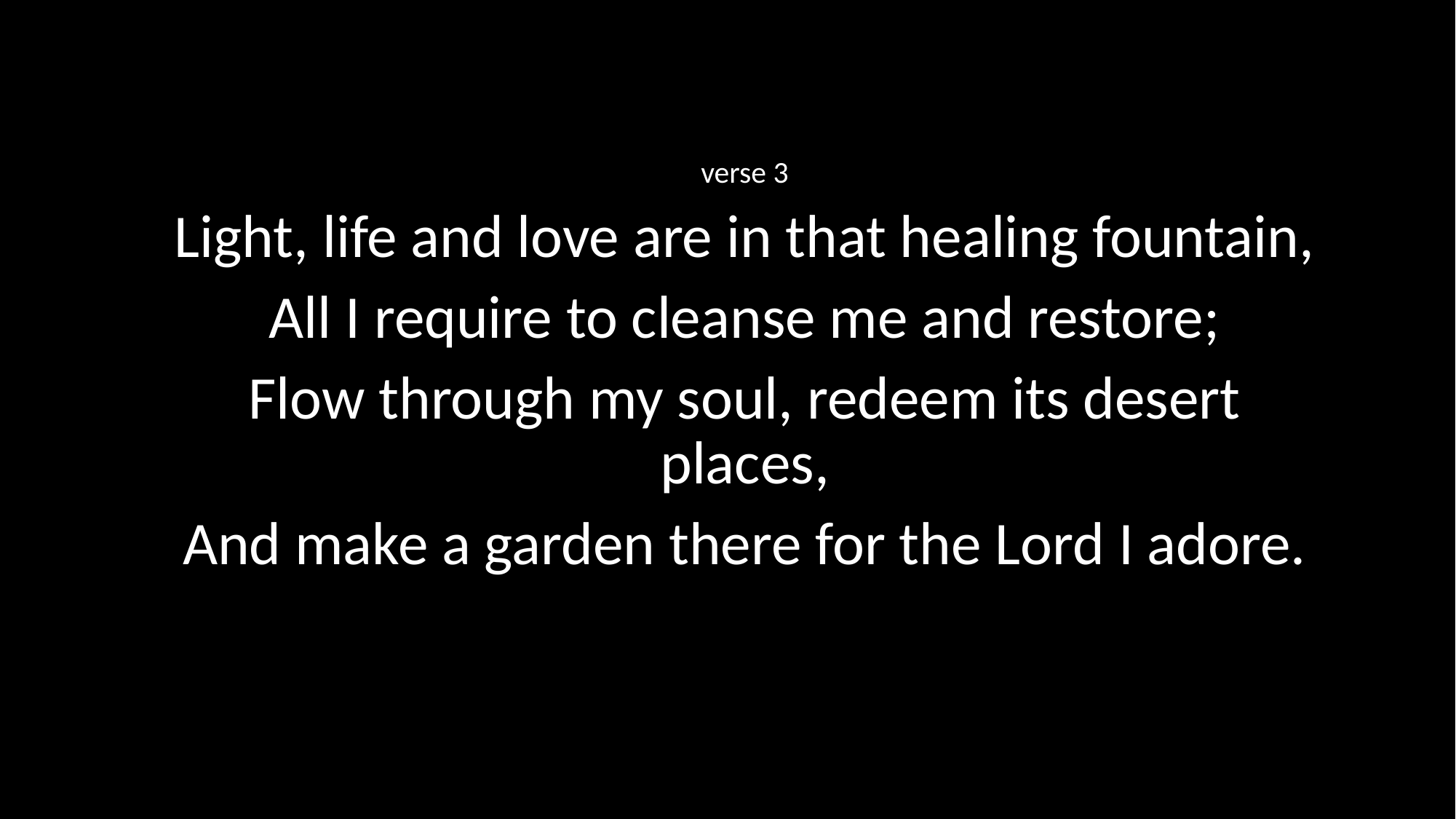

verse 3
Light, life and love are in that healing fountain,
All I require to cleanse me and restore;
Flow through my soul, redeem its desert places,
And make a garden there for the Lord I adore.